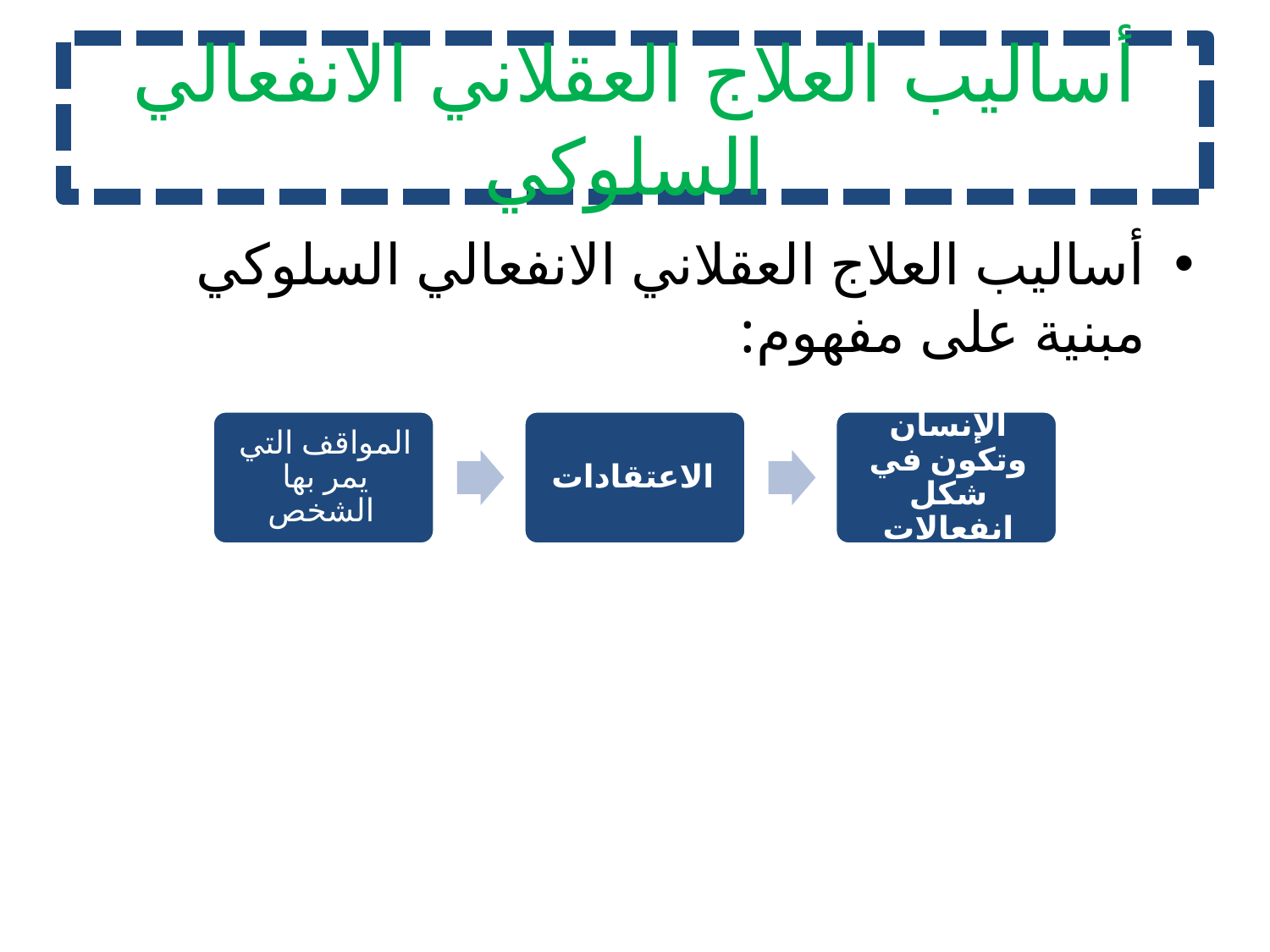

# أساليب العلاج العقلاني الانفعالي السلوكي
المواقف التي يمر بها الشخص

الاعتقادات

نتائج أفكار الإنسان وتكون في شكل انفعالات غير سارة
أساليب العلاج العقلاني الانفعالي السلوكي مبنية على مفهوم: